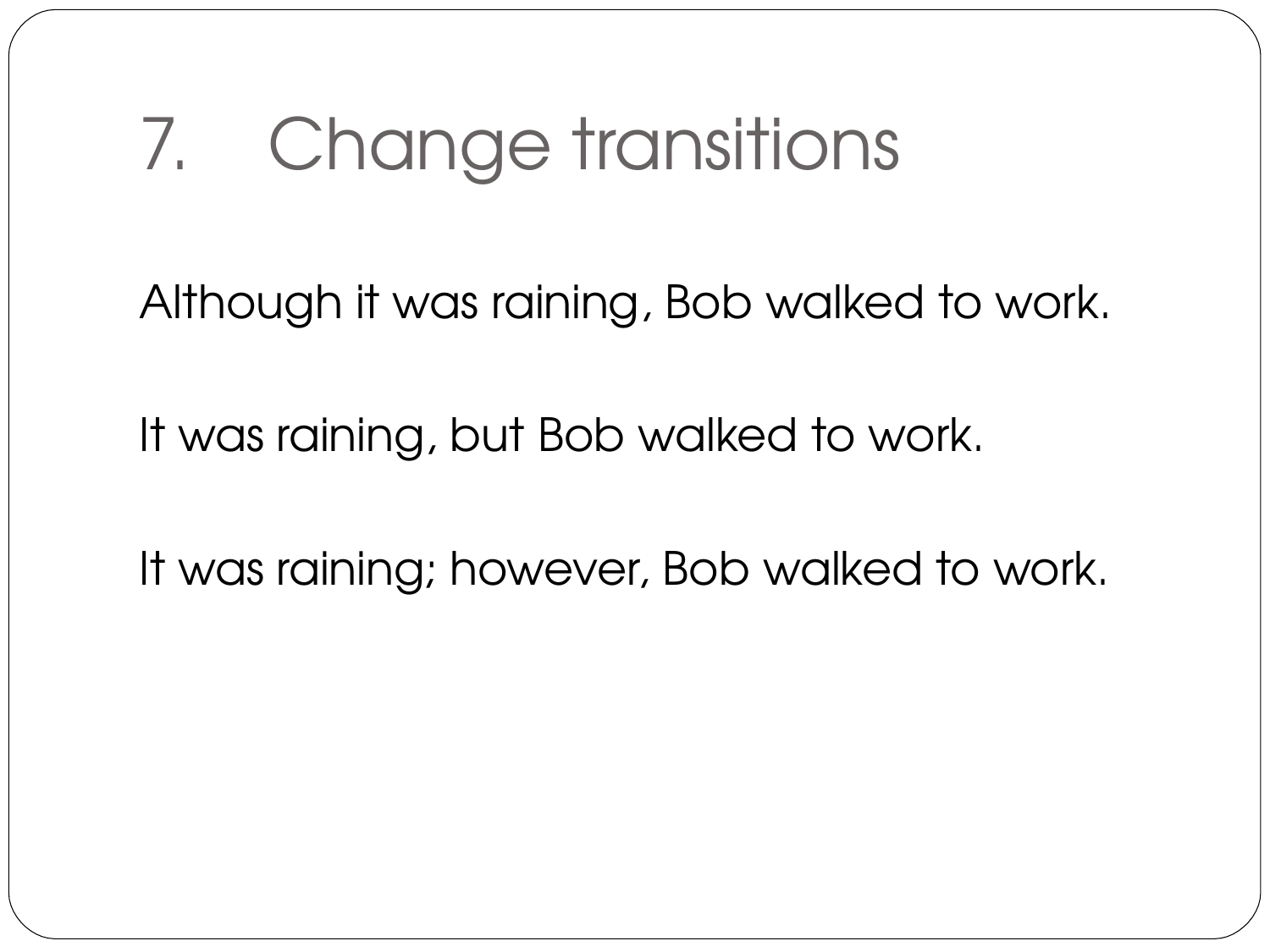

# 7.	Change transitions
Although it was raining, Bob walked to work.

It was raining, but Bob walked to work.

It was raining; however, Bob walked to work.